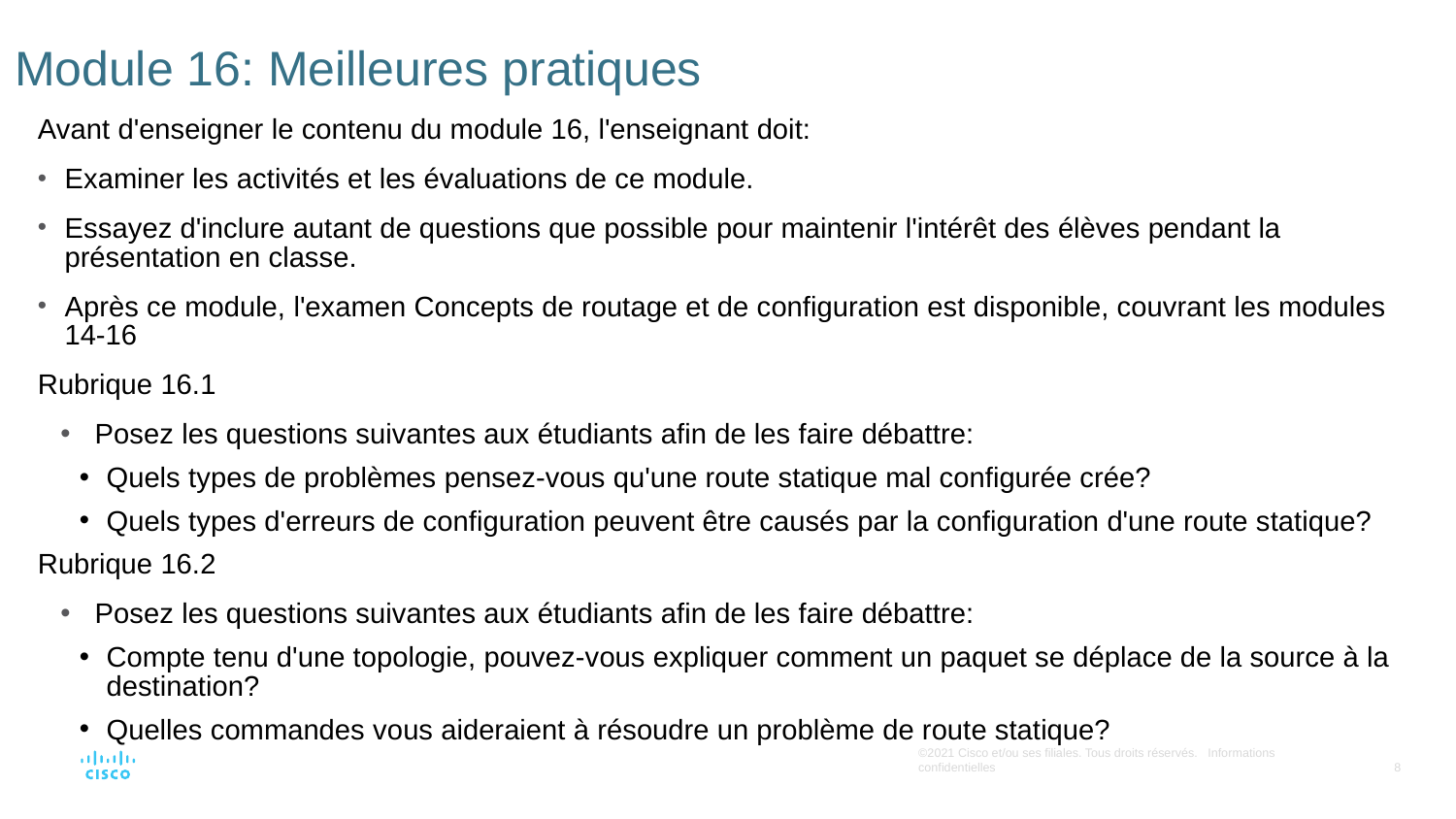

# Module 16: Meilleures pratiques
Avant d'enseigner le contenu du module 16, l'enseignant doit:
Examiner les activités et les évaluations de ce module.
Essayez d'inclure autant de questions que possible pour maintenir l'intérêt des élèves pendant la présentation en classe.
Après ce module, l'examen Concepts de routage et de configuration est disponible, couvrant les modules 14-16
Rubrique 16.1
Posez les questions suivantes aux étudiants afin de les faire débattre:
Quels types de problèmes pensez-vous qu'une route statique mal configurée crée?
Quels types d'erreurs de configuration peuvent être causés par la configuration d'une route statique?
Rubrique 16.2
Posez les questions suivantes aux étudiants afin de les faire débattre:
Compte tenu d'une topologie, pouvez-vous expliquer comment un paquet se déplace de la source à la destination?
Quelles commandes vous aideraient à résoudre un problème de route statique?